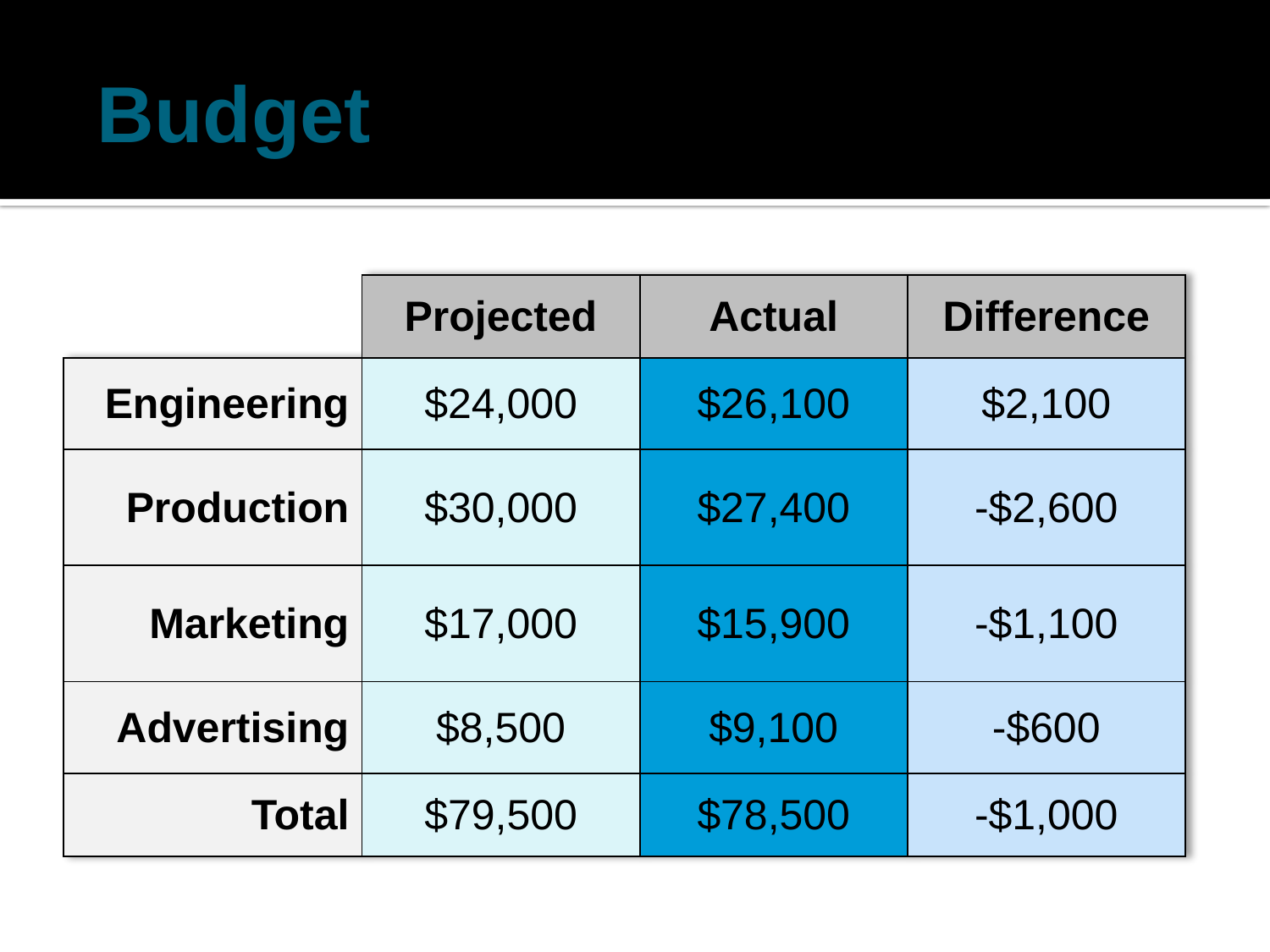

# Budget
|  | Projected | Actual | Difference |
| --- | --- | --- | --- |
| Engineering | $24,000 | $26,100 | $2,100 |
| Production | $30,000 | $27,400 | -$2,600 |
| Marketing | $17,000 | $15,900 | -$1,100 |
| Advertising | $8,500 | $9,100 | -$600 |
| Total | $79,500 | $78,500 | -$1,000 |